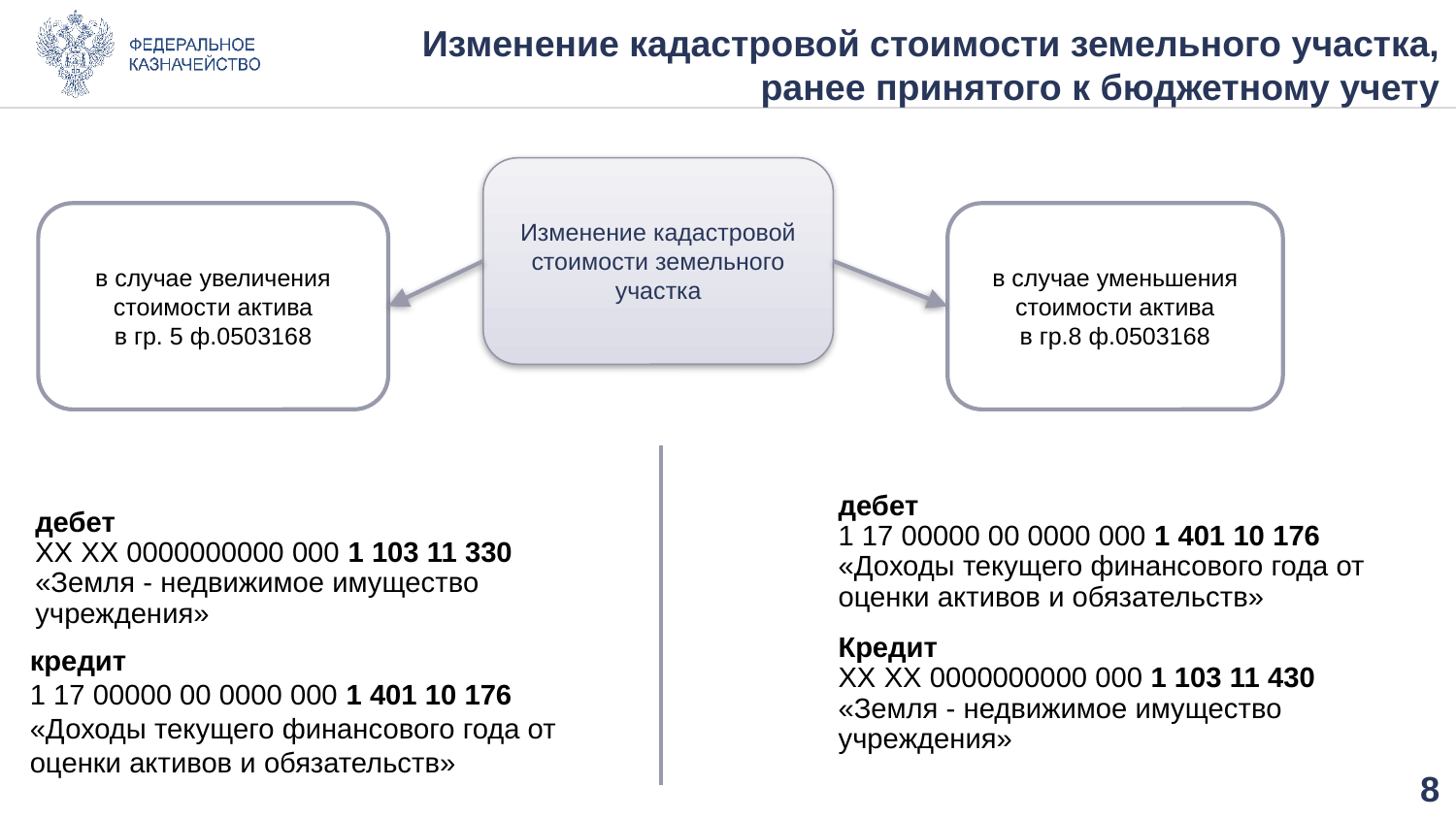

# Изменение кадастровой стоимости земельного участка, ранее принятого к бюджетному учету
Изменение кадастровой стоимости земельного участка
в случае увеличения стоимости актива
в гр. 5 ф.0503168
в случае уменьшения стоимости актива
в гр.8 ф.0503168
дебет
1 17 00000 00 0000 000 1 401 10 176
«Доходы текущего финансового года от оценки активов и обязательств»
Кредит
ХХ ХХ 0000000000 000 1 103 11 430
«Земля - недвижимое имущество учреждения»
дебет
ХХ ХХ 0000000000 000 1 103 11 330
«Земля - недвижимое имущество учреждения»
кредит
1 17 00000 00 0000 000 1 401 10 176
«Доходы текущего финансового года от оценки активов и обязательств»
8